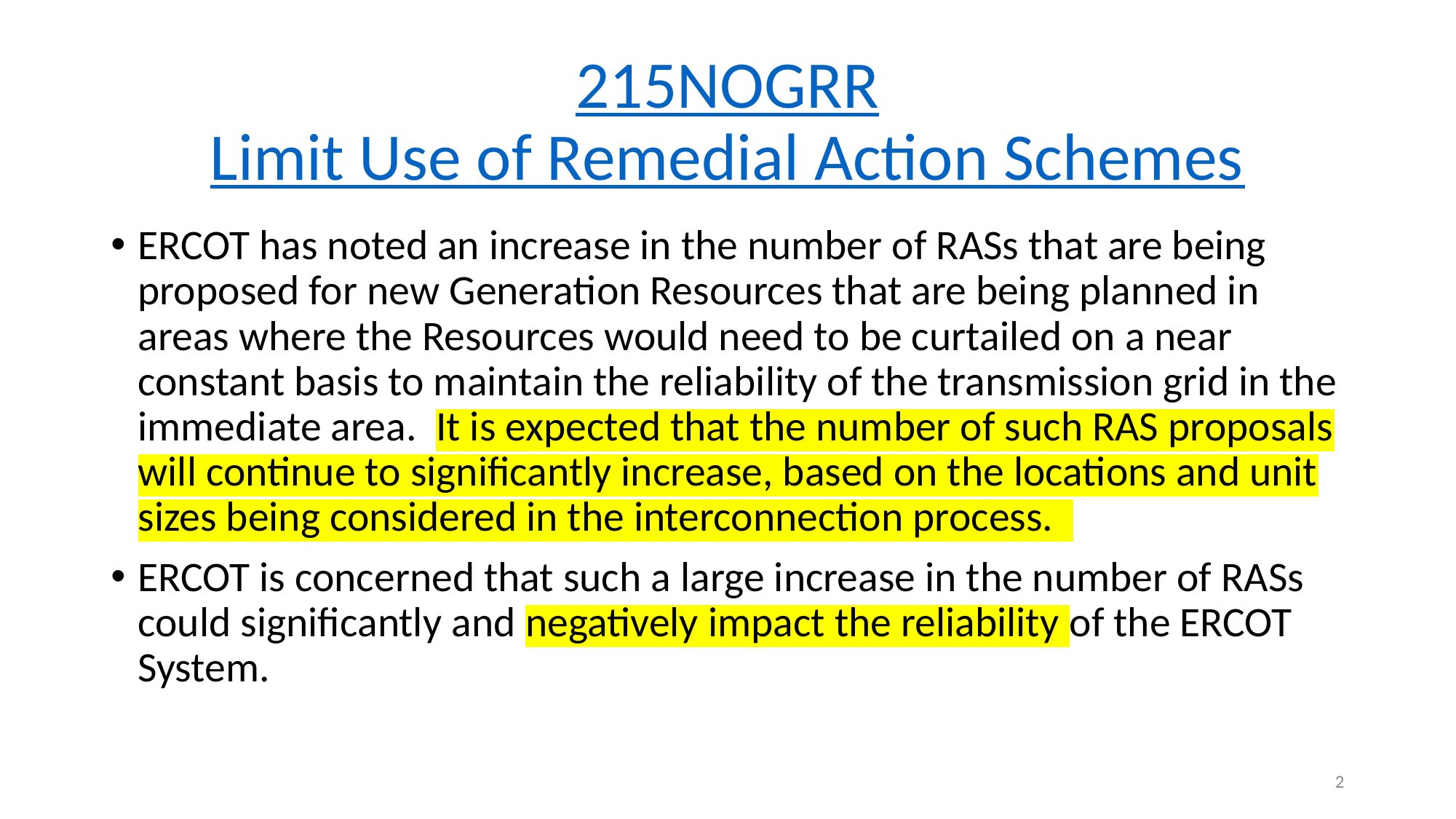

# 215NOGRR Limit Use of Remedial Action Schemes
ERCOT has noted an increase in the number of RASs that are being proposed for new Generation Resources that are being planned in areas where the Resources would need to be curtailed on a near constant basis to maintain the reliability of the transmission grid in the immediate area.  It is expected that the number of such RAS proposals will continue to significantly increase, based on the locations and unit sizes being considered in the interconnection process.
ERCOT is concerned that such a large increase in the number of RASs could significantly and negatively impact the reliability of the ERCOT System.

2